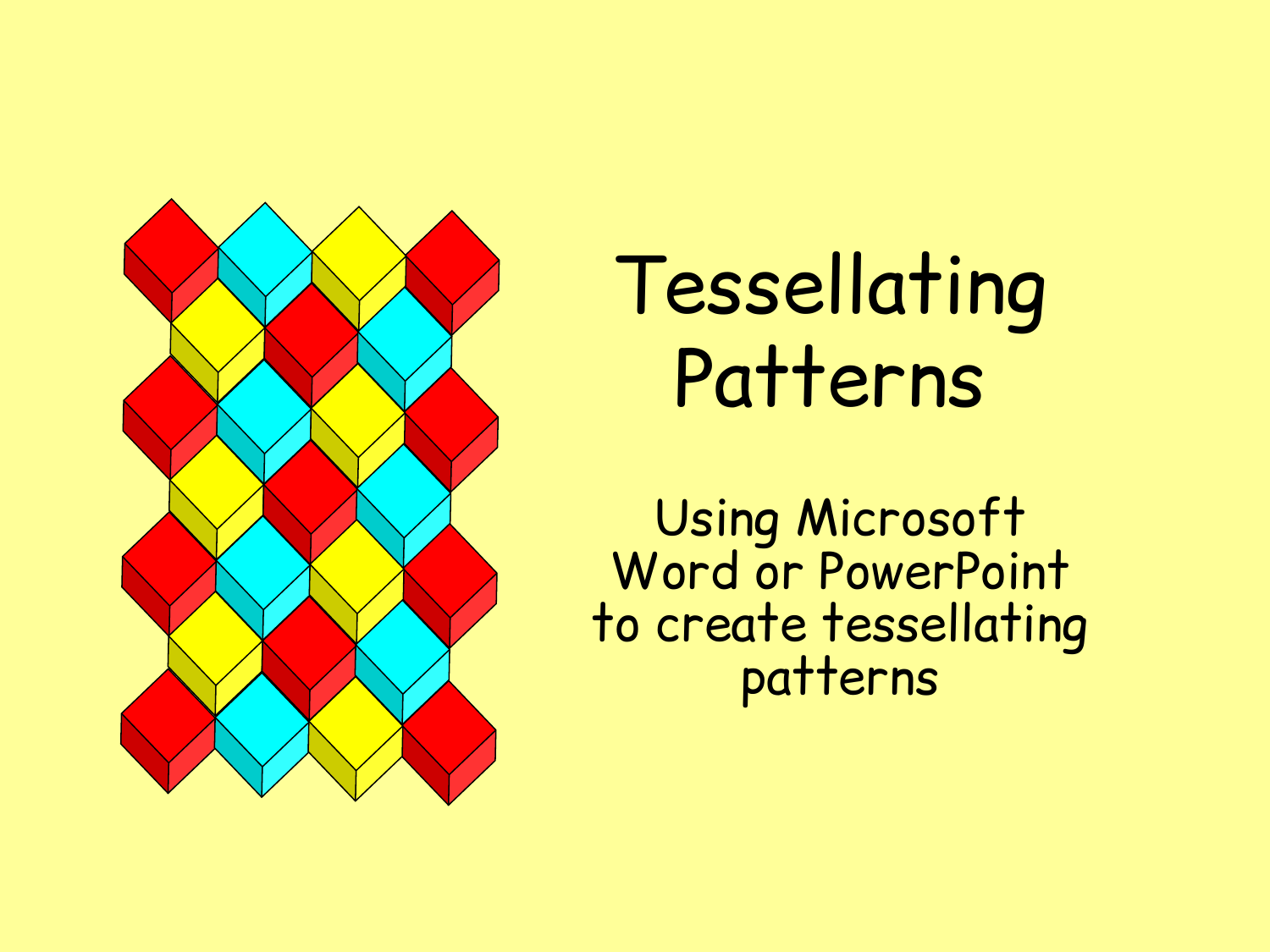

# Tessellating Patterns
Using Microsoft Word or PowerPoint to create tessellating patterns